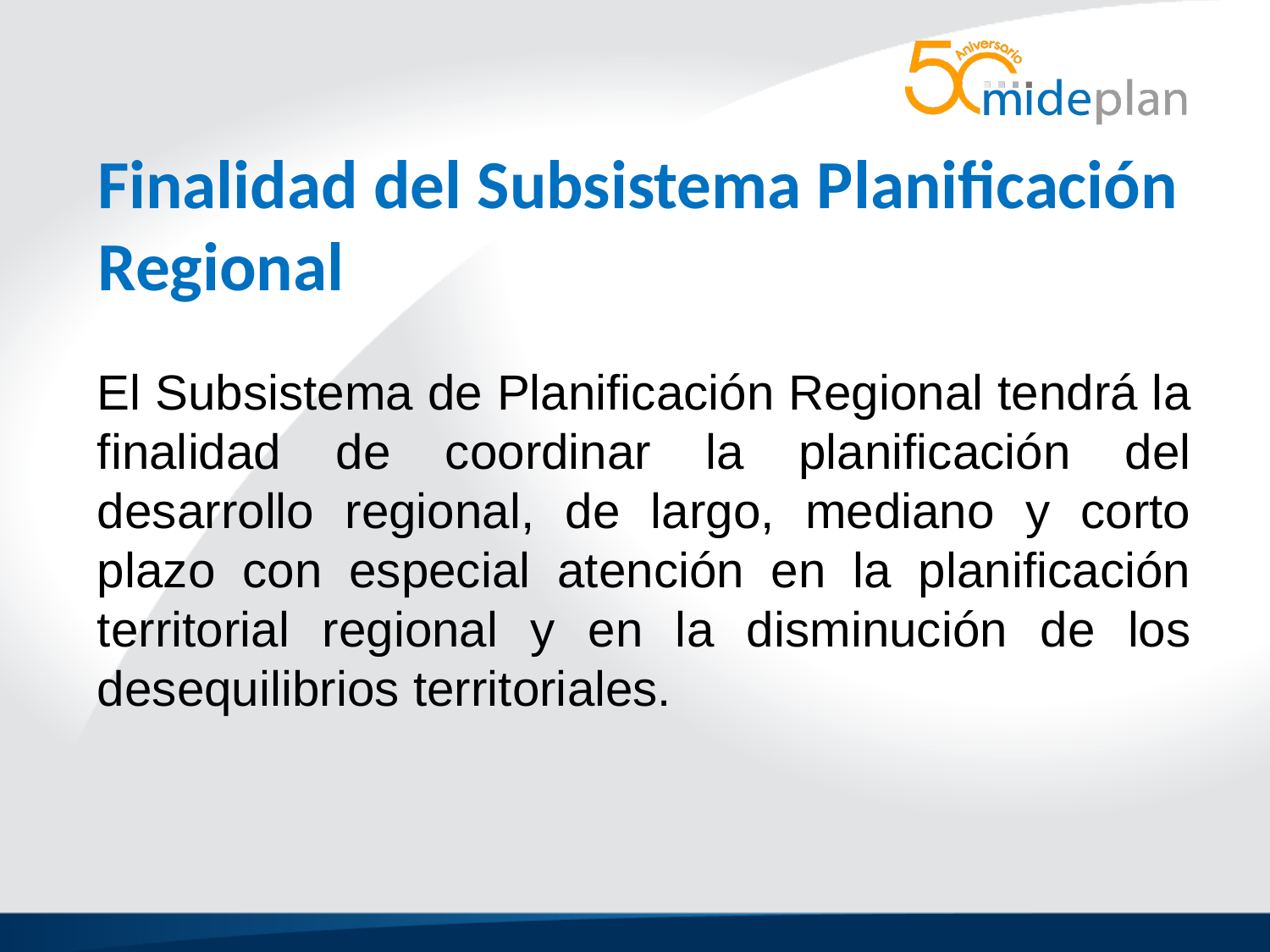

Finalidad del Subsistema Planificación Regional
El Subsistema de Planificación Regional tendrá la finalidad de coordinar la planificación del desarrollo regional, de largo, mediano y corto plazo con especial atención en la planificación territorial regional y en la disminución de los desequilibrios territoriales.